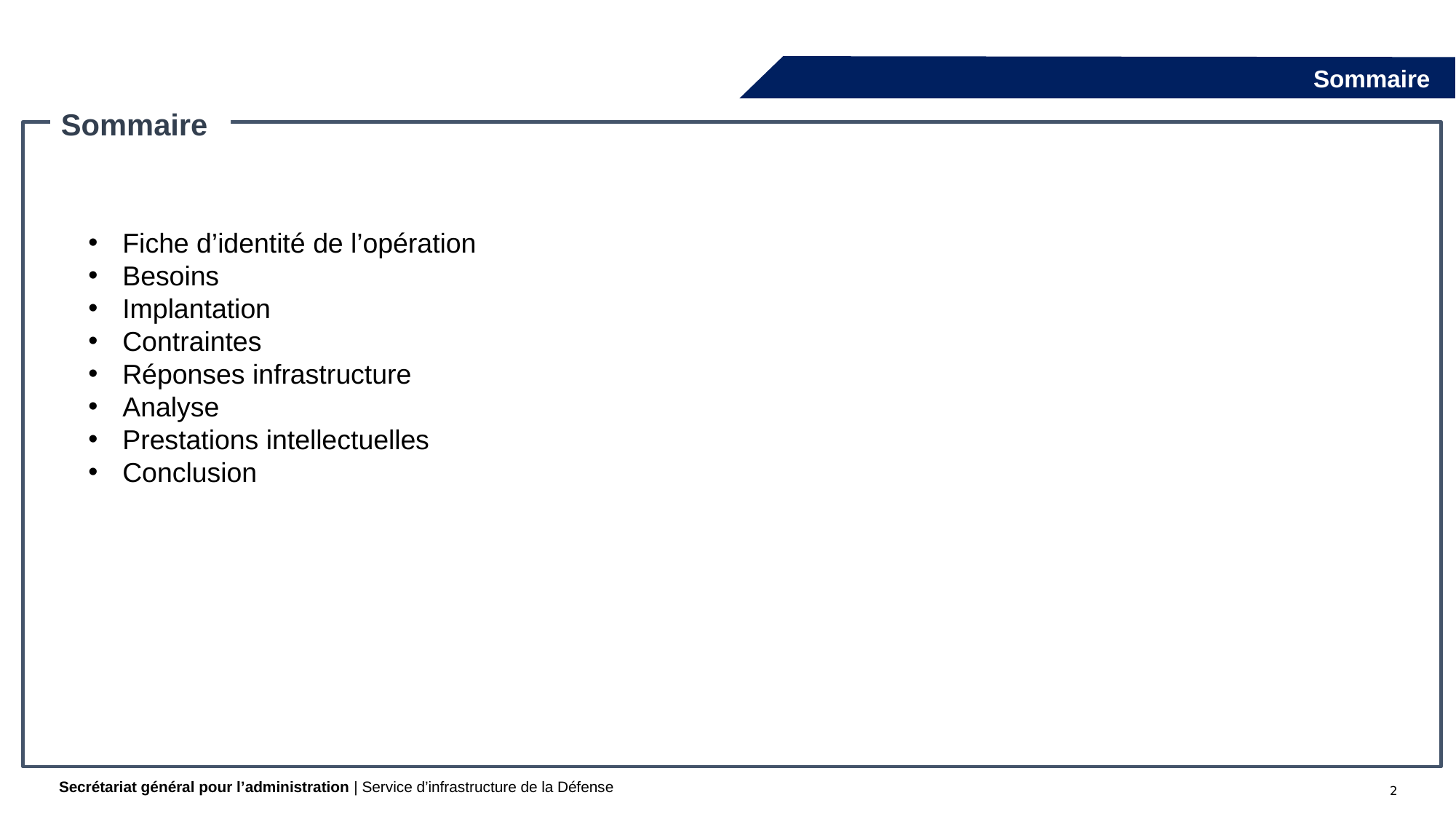

Sommaire
Sommaire

Fiche d’identité de l’opération
Besoins
Implantation
Contraintes
Réponses infrastructure
Analyse
Prestations intellectuelles
Conclusion

2